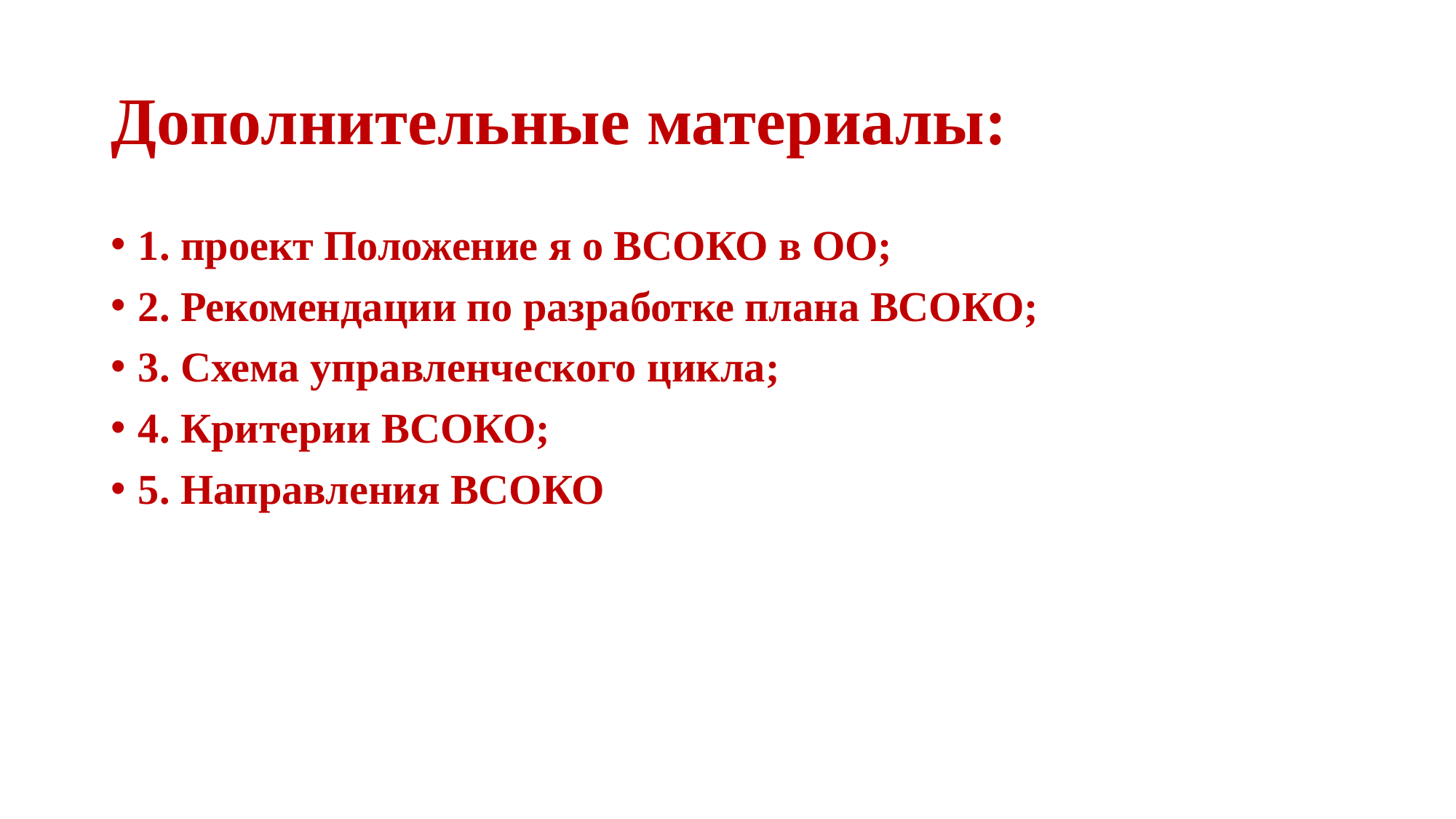

# Дополнительные материалы:
1. проект Положение я о ВСОКО в ОО;
2. Рекомендации по разработке плана ВСОКО;
3. Схема управленческого цикла;
4. Критерии ВСОКО;
5. Направления ВСОКО